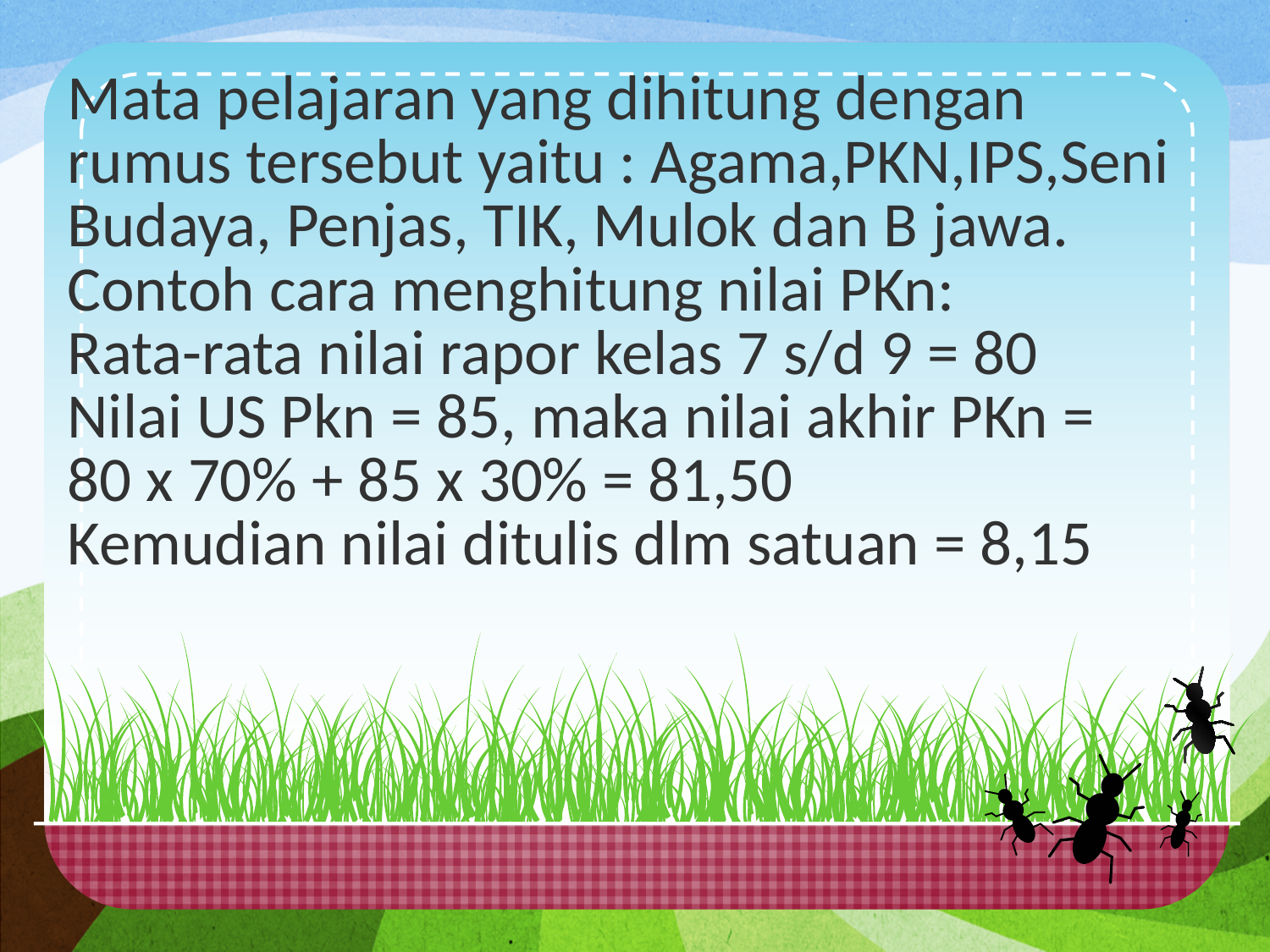

Mata pelajaran yang dihitung dengan rumus tersebut yaitu : Agama,PKN,IPS,Seni Budaya, Penjas, TIK, Mulok dan B jawa.
Contoh cara menghitung nilai PKn:
Rata-rata nilai rapor kelas 7 s/d 9 = 80
Nilai US Pkn = 85, maka nilai akhir PKn =
80 x 70% + 85 x 30% = 81,50
Kemudian nilai ditulis dlm satuan = 8,15